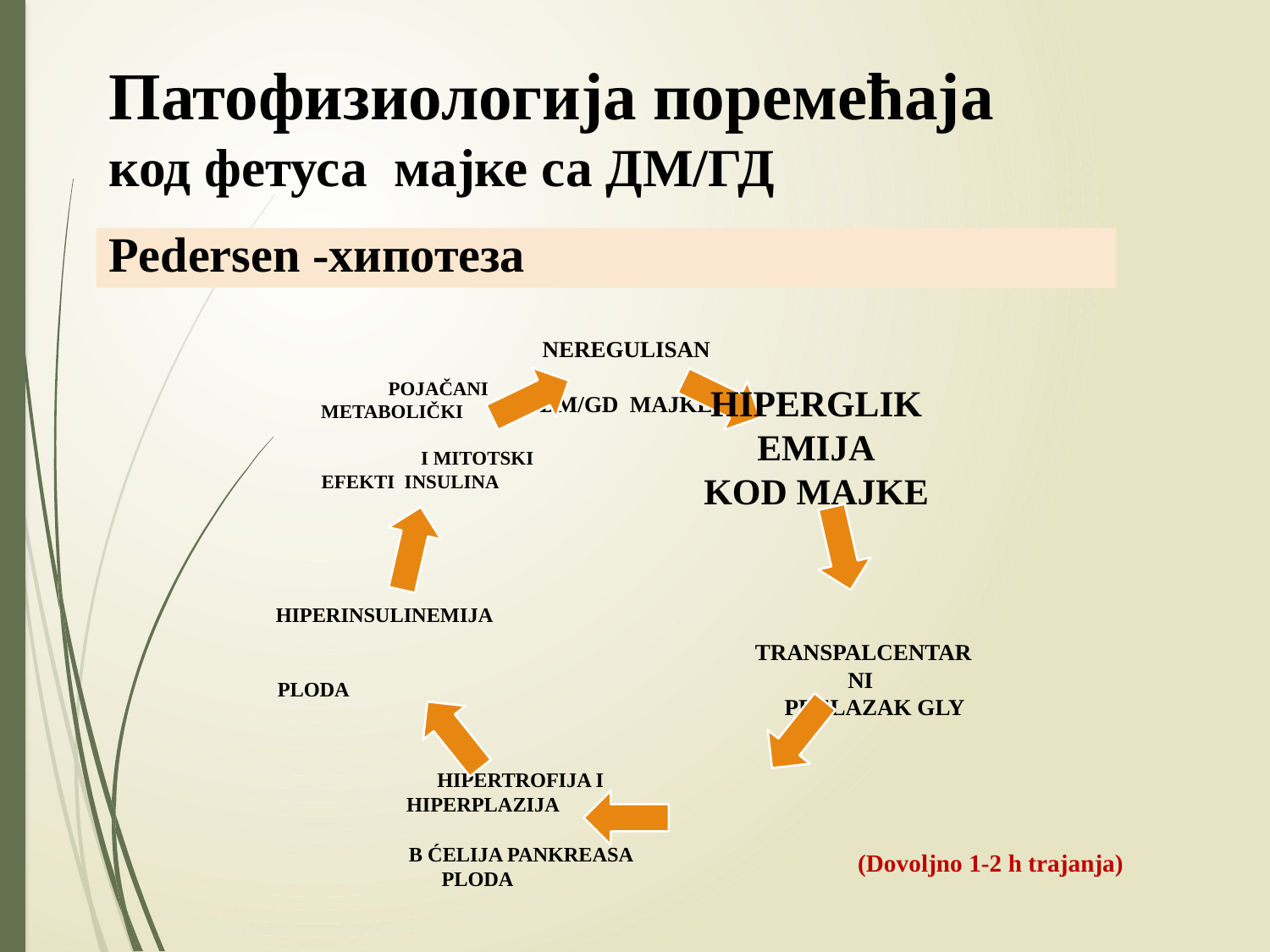

# Патофизиологија поремећаја код фетуса  мајке са ДМ/ГД
Pedersen -хипотеза
                      NEREGULISAN
                                        DM/GD  MAJKE
KOD MAJKE
                      TRANSPALCENTARNI
    PRELAZAK GLY
                                     HIPERTROFIJA I HIPERPLAZIJA
Β ĆELIJA PANKREASA PLODA
             HIPERINSULINEMIJA
                                  PLODA
 POJAČANI METABOLIČKI
                 I MITOTSKI EFEKTI  INSULINA
(Dovoljno 1-2 h trajanja)